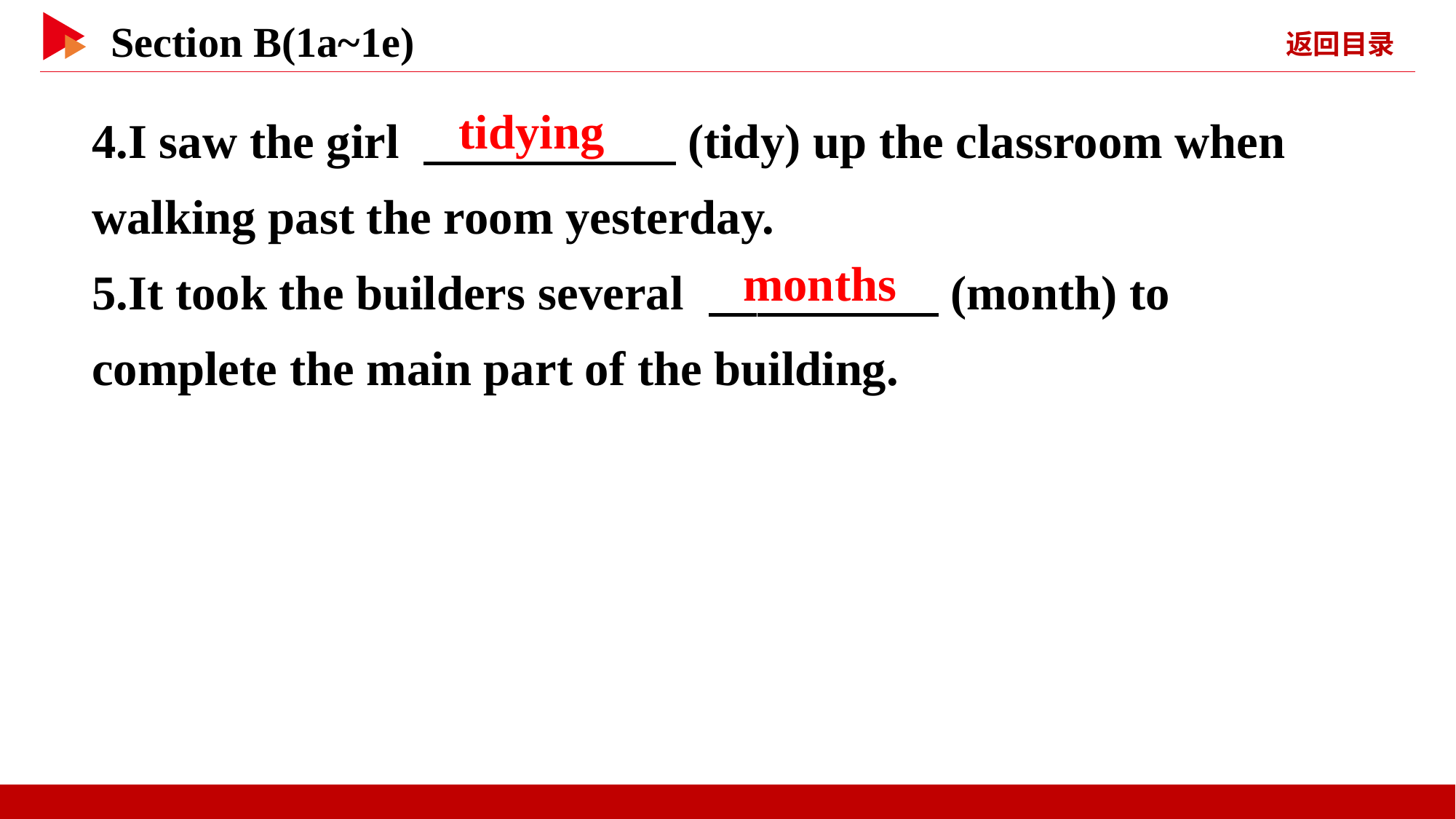

4.I saw the girl 　              　(tidy) up the classroom when walking past the room yesterday.
5.It took the builders several 　            　(month) to complete the main part of the building.
tidying
months